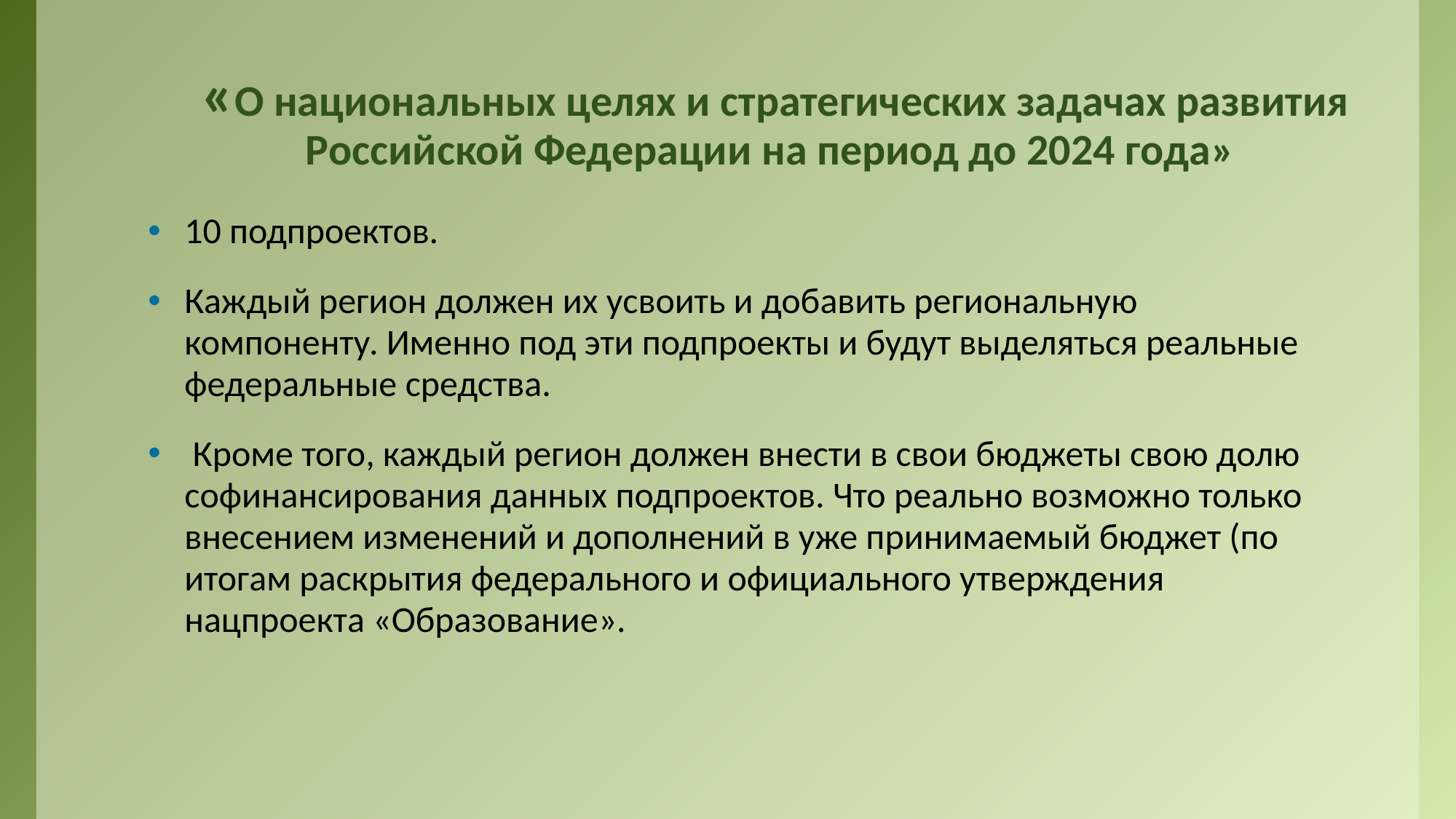

# «О национальных целях и стратегических задачах развития Российской Федерации на период до 2024 года»
10 подпроектов.
Каждый регион должен их усвоить и добавить региональную компоненту. Именно под эти подпроекты и будут выделяться реальные федеральные средства.
 Кроме того, каждый регион должен внести в свои бюджеты свою долю софинансирования данных подпроектов. Что реально возможно только внесением изменений и дополнений в уже принимаемый бюджет (по итогам раскрытия федерального и официального утверждения нацпроекта «Образование».